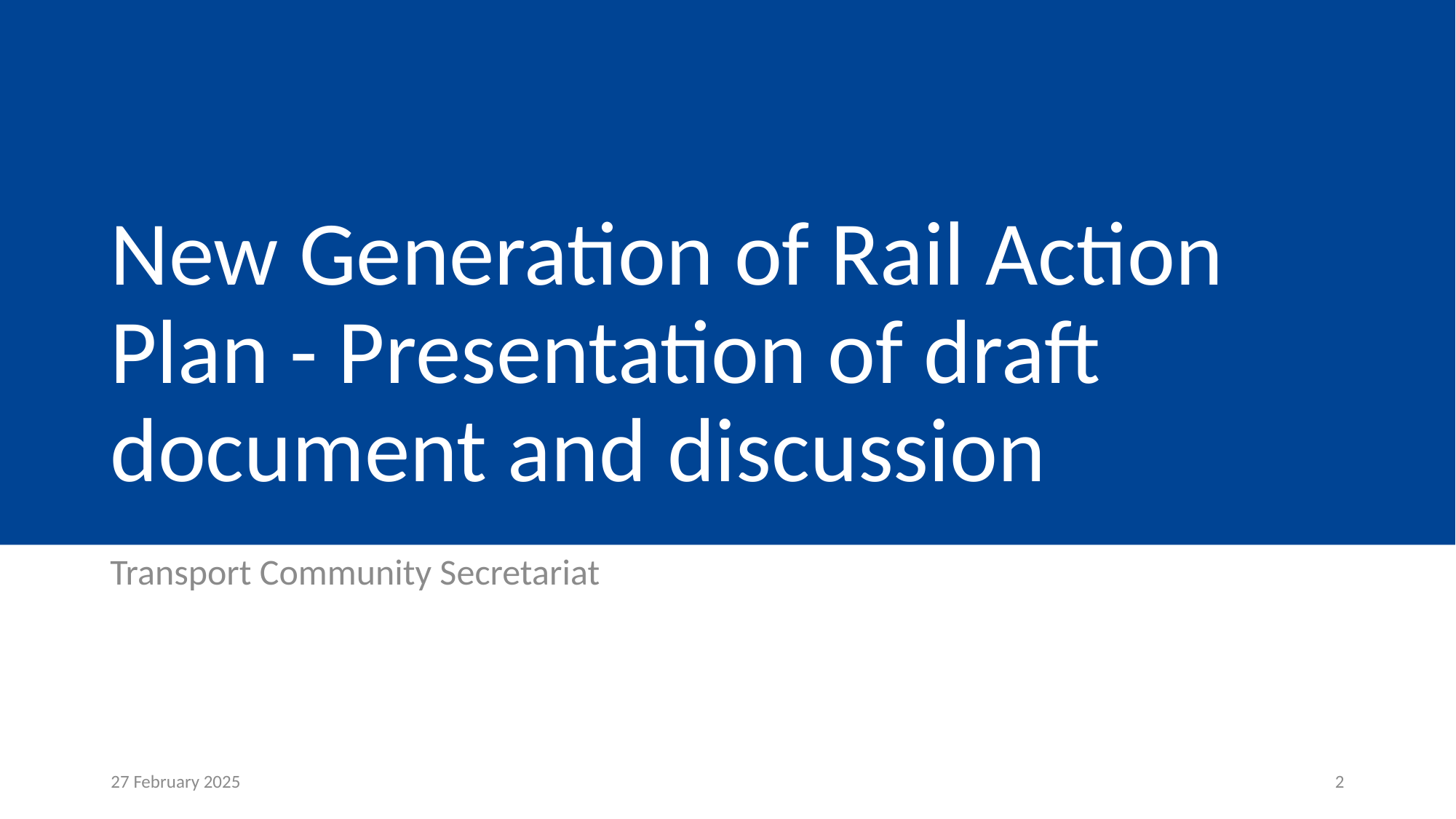

# New Generation of Rail Action Plan - Presentation of draft document and discussion
Transport Community Secretariat
27 February 2025
2